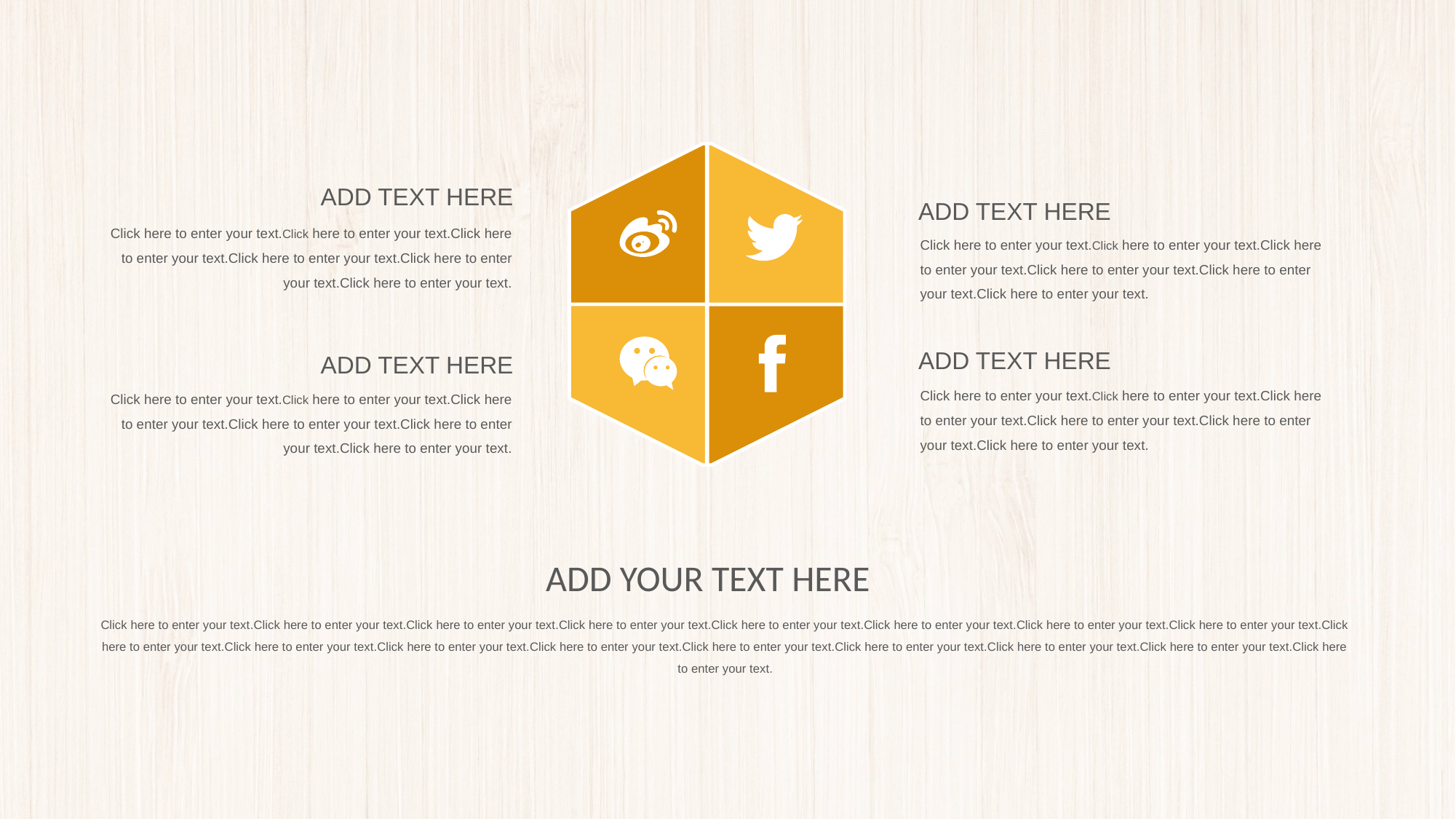

ADD TEXT HERE
ADD TEXT HERE

Click here to enter your text.Click here to enter your text.Click here to enter your text.Click here to enter your text.Click here to enter your text.Click here to enter your text.

Click here to enter your text.Click here to enter your text.Click here to enter your text.Click here to enter your text.Click here to enter your text.Click here to enter your text.

ADD TEXT HERE

ADD TEXT HERE
Click here to enter your text.Click here to enter your text.Click here to enter your text.Click here to enter your text.Click here to enter your text.Click here to enter your text.
Click here to enter your text.Click here to enter your text.Click here to enter your text.Click here to enter your text.Click here to enter your text.Click here to enter your text.
ADD YOUR TEXT HERE
Click here to enter your text.Click here to enter your text.Click here to enter your text.Click here to enter your text.Click here to enter your text.Click here to enter your text.Click here to enter your text.Click here to enter your text.Click here to enter your text.Click here to enter your text.Click here to enter your text.Click here to enter your text.Click here to enter your text.Click here to enter your text.Click here to enter your text.Click here to enter your text.Click here to enter your text.